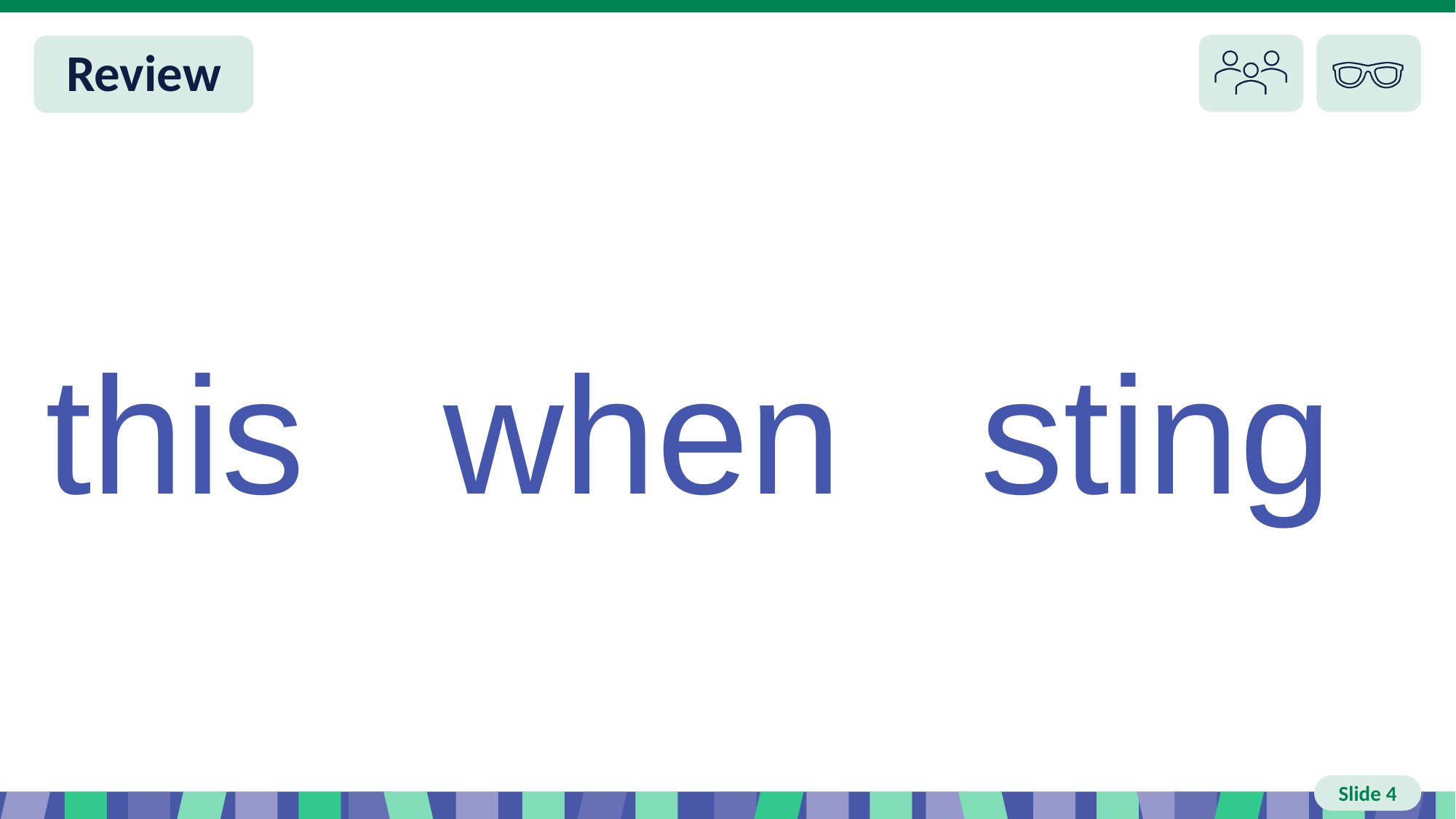

# Slide 4 Review
this   when   sting